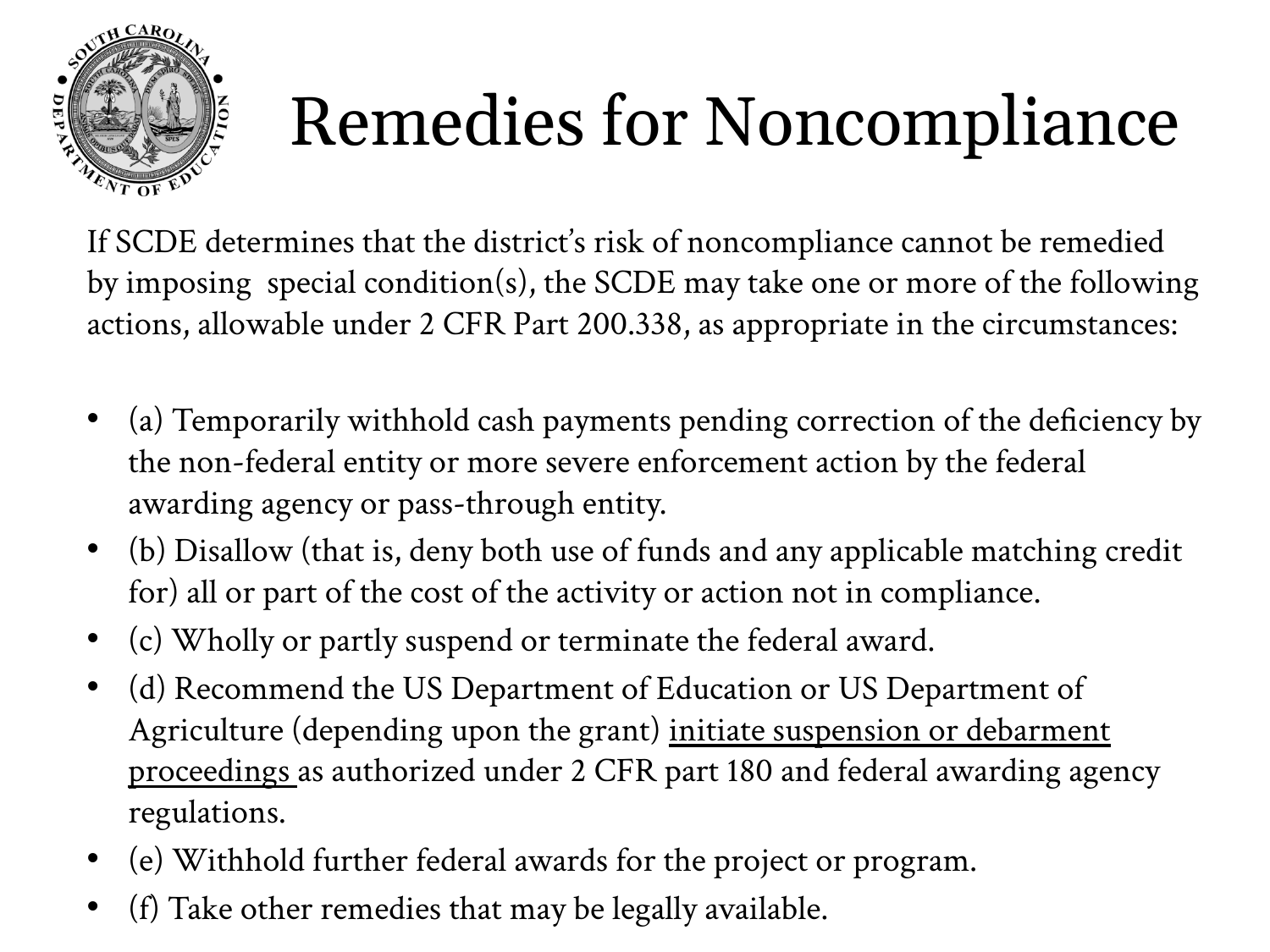

# Remedies for Noncompliance
If SCDE determines that the district’s risk of noncompliance cannot be remedied by imposing  special condition(s), the SCDE may take one or more of the following actions, allowable under 2 CFR Part 200.338, as appropriate in the circumstances:

(a) Temporarily withhold cash payments pending correction of the deficiency by the non-federal entity or more severe enforcement action by the federal awarding agency or pass-through entity.
(b) Disallow (that is, deny both use of funds and any applicable matching credit for) all or part of the cost of the activity or action not in compliance.
(c) Wholly or partly suspend or terminate the federal award.
(d) Recommend the US Department of Education or US Department of Agriculture (depending upon the grant) initiate suspension or debarment proceedings as authorized under 2 CFR part 180 and federal awarding agency regulations.
(e) Withhold further federal awards for the project or program.
(f) Take other remedies that may be legally available.